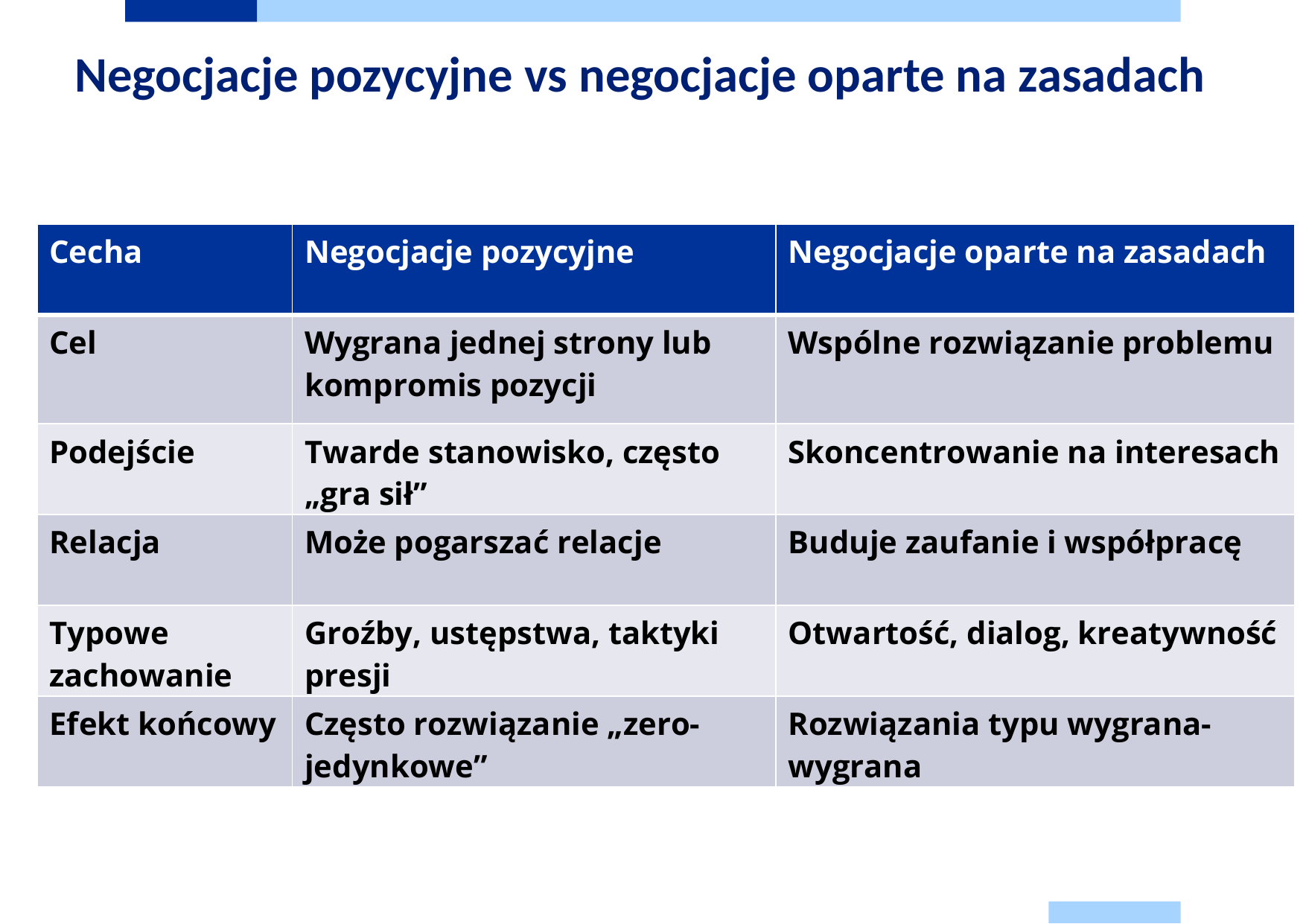

Negocjacje pozycyjne vs negocjacje oparte na zasadach
| Cecha | Negocjacje pozycyjne | Negocjacje oparte na zasadach |
| --- | --- | --- |
| Cel | Wygrana jednej strony lub kompromis pozycji | Wspólne rozwiązanie problemu |
| Podejście | Twarde stanowisko, często „gra sił” | Skoncentrowanie na interesach |
| Relacja | Może pogarszać relacje | Buduje zaufanie i współpracę |
| Typowe zachowanie | Groźby, ustępstwa, taktyki presji | Otwartość, dialog, kreatywność |
| Efekt końcowy | Często rozwiązanie „zero-jedynkowe” | Rozwiązania typu wygrana-wygrana |